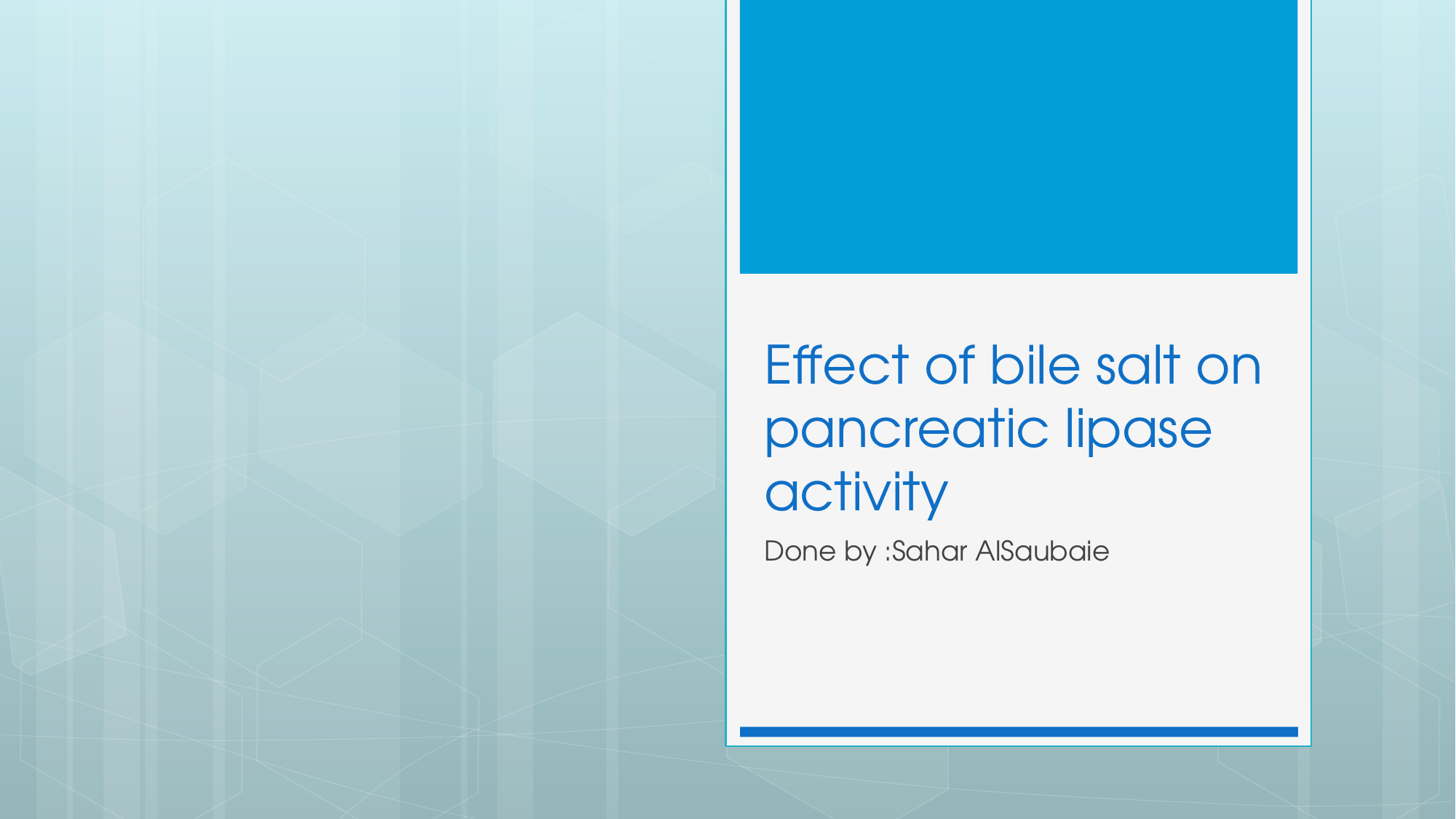

# Effect of bile salt on pancreatic lipase activity
Done by :Sahar AlSaubaie